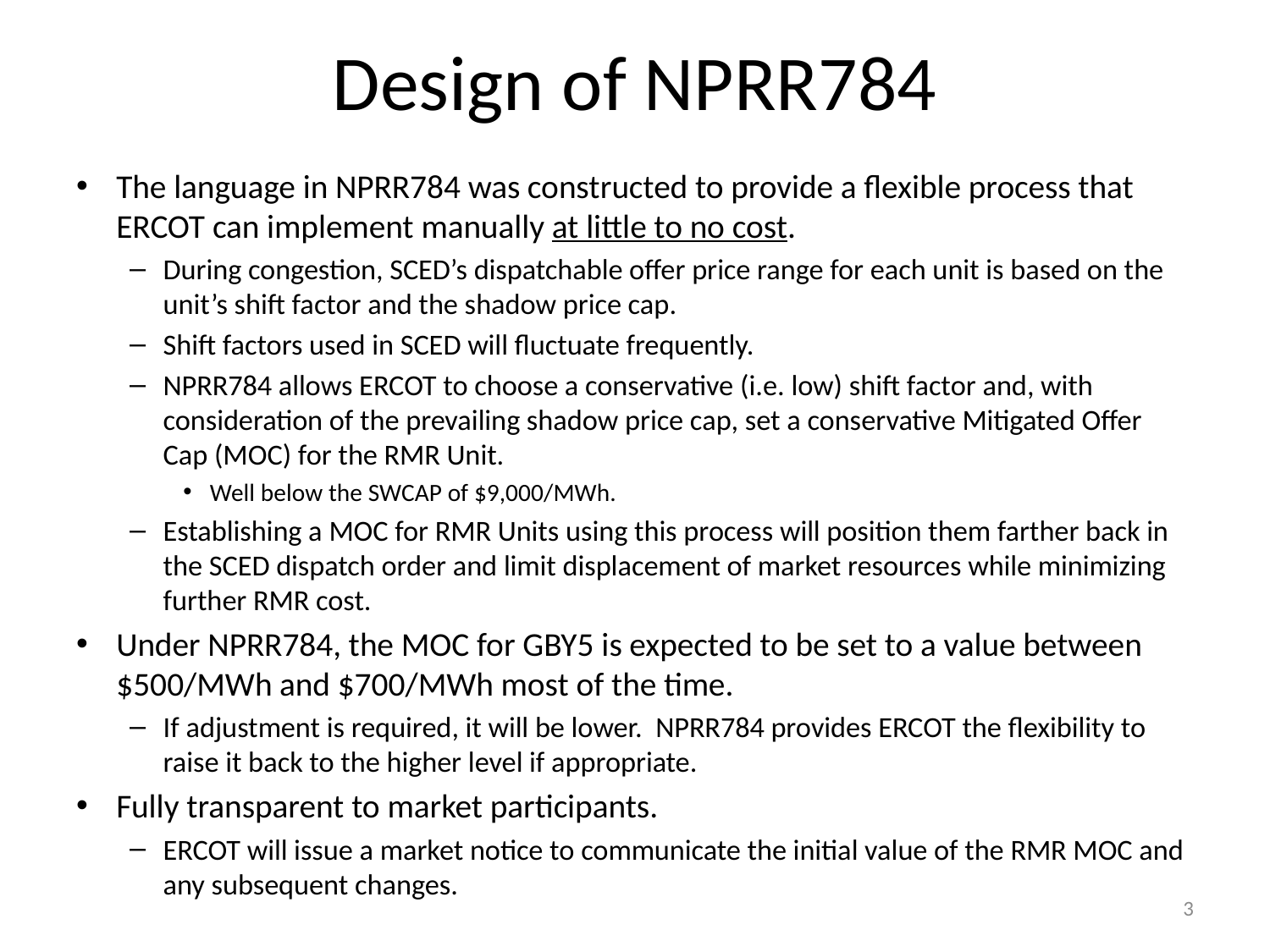

# Design of NPRR784
The language in NPRR784 was constructed to provide a flexible process that ERCOT can implement manually at little to no cost.
During congestion, SCED’s dispatchable offer price range for each unit is based on the unit’s shift factor and the shadow price cap.
Shift factors used in SCED will fluctuate frequently.
NPRR784 allows ERCOT to choose a conservative (i.e. low) shift factor and, with consideration of the prevailing shadow price cap, set a conservative Mitigated Offer Cap (MOC) for the RMR Unit.
Well below the SWCAP of $9,000/MWh.
Establishing a MOC for RMR Units using this process will position them farther back in the SCED dispatch order and limit displacement of market resources while minimizing further RMR cost.
Under NPRR784, the MOC for GBY5 is expected to be set to a value between $500/MWh and $700/MWh most of the time.
If adjustment is required, it will be lower.  NPRR784 provides ERCOT the flexibility to raise it back to the higher level if appropriate.
Fully transparent to market participants.
ERCOT will issue a market notice to communicate the initial value of the RMR MOC and any subsequent changes.

3